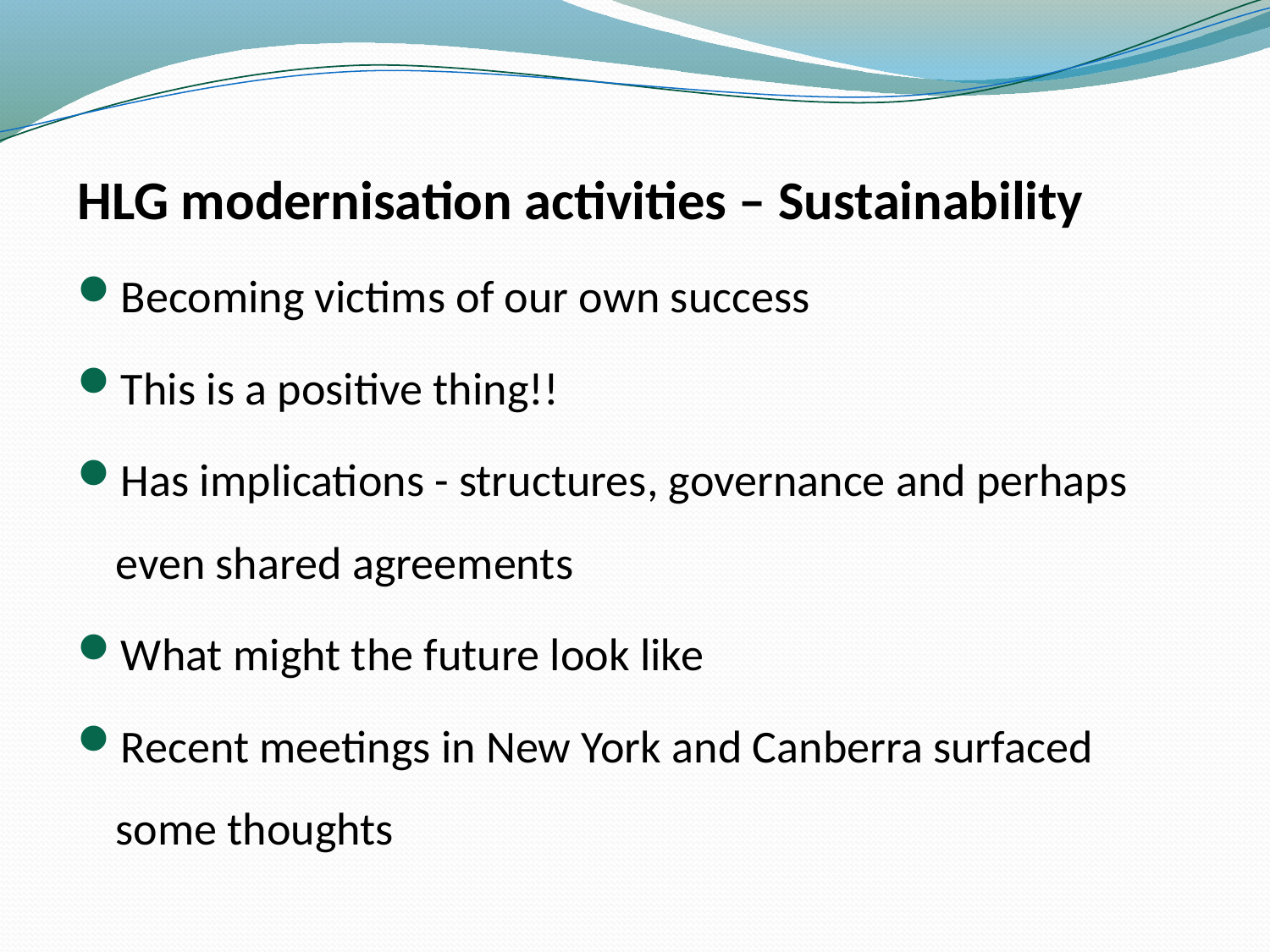

#
HLG modernisation activities – Sustainability
Becoming victims of our own success
This is a positive thing!!
Has implications - structures, governance and perhaps even shared agreements
What might the future look like
Recent meetings in New York and Canberra surfaced some thoughts